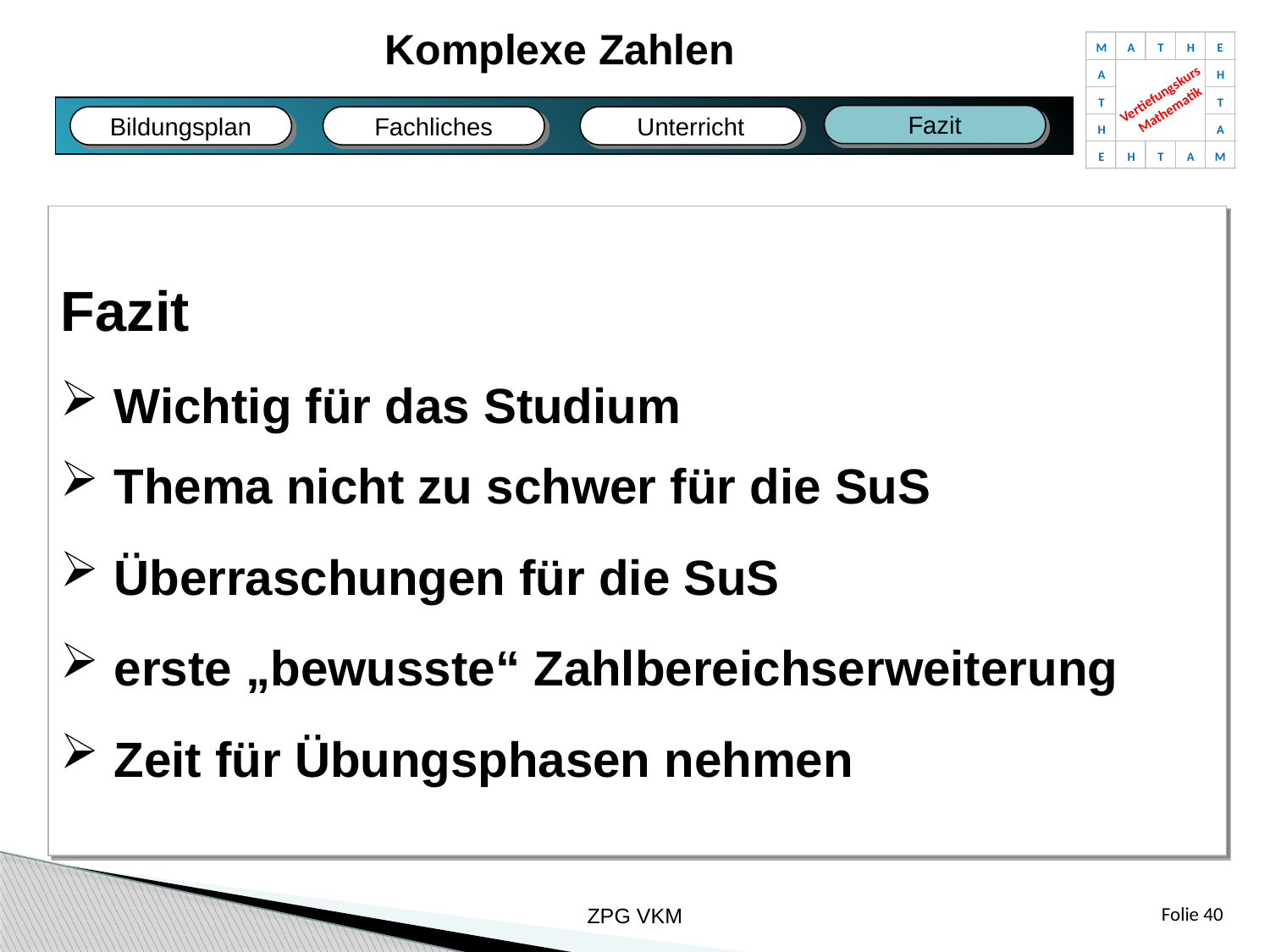

Komplexe Zahlen

M
A
T
H
E

A
H
Vertiefungskurs
Mathematik

T
T

H
A

E
H
T
A
M

Fazit
Fachliches
Bildungsplan
Unterricht
Fazit
Bildungsplan
Fachliches
Unterricht
Fazit
 Wichtig für das Studium
 Thema nicht zu schwer für die SuS
 Überraschungen für die SuS
 erste „bewusste“ Zahlbereichserweiterung
 Zeit für Übungsphasen nehmen

ZPG VKM
Folie 40